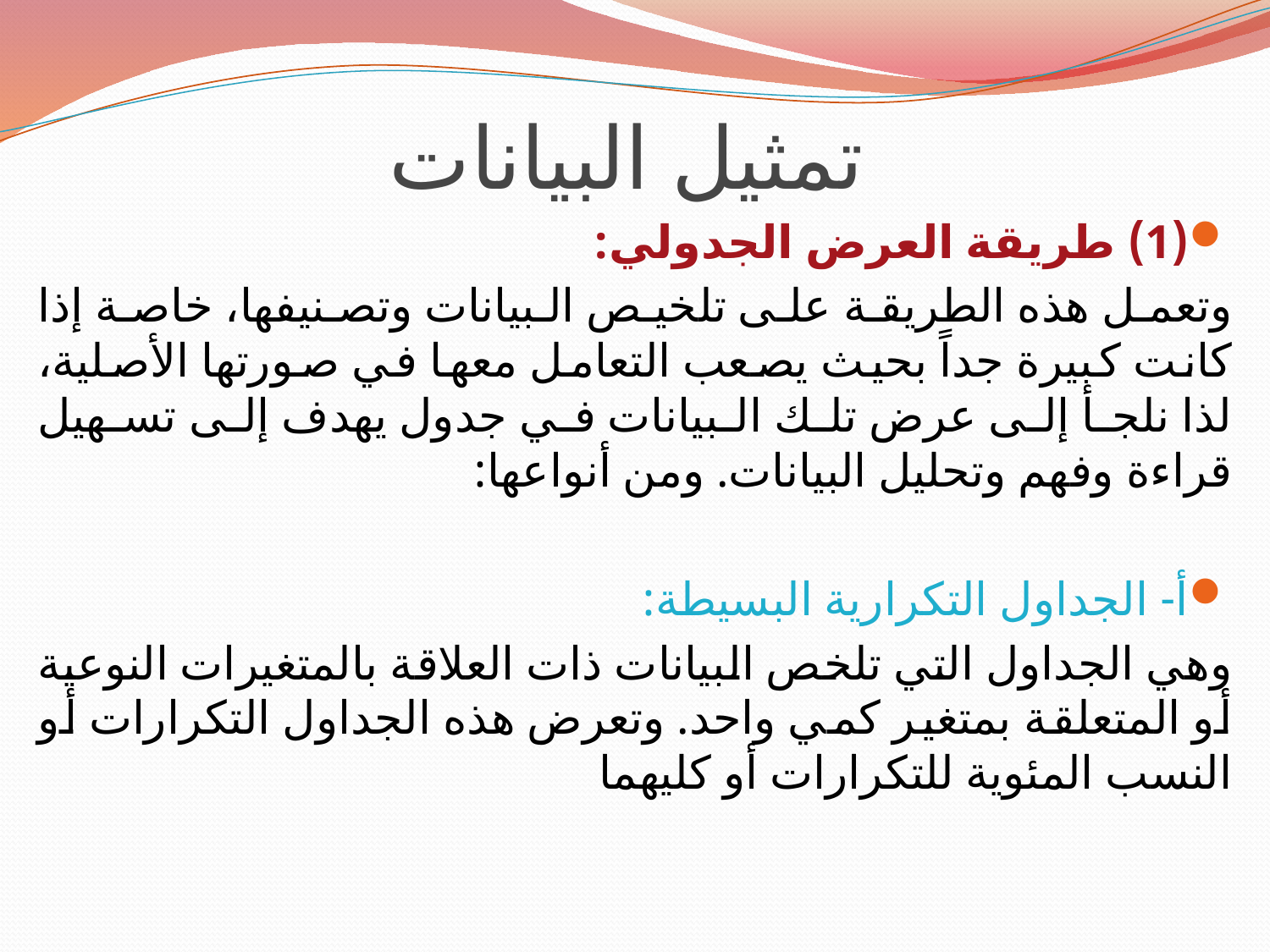

# تمثيل البيانات
(1) طريقة العرض الجدولي:
وتعمل هذه الطريقة على تلخيص البيانات وتصنيفها، خاصة إذا كانت كبيرة جداً بحيث يصعب التعامل معها في صورتها الأصلية، لذا نلجأ إلى عرض تلك البيانات في جدول يهدف إلى تسهيل قراءة وفهم وتحليل البيانات. ومن أنواعها:

أ- الجداول التكرارية البسيطة:
وهي الجداول التي تلخص البيانات ذات العلاقة بالمتغيرات النوعية أو المتعلقة بمتغير كمي واحد. وتعرض هذه الجداول التكرارات أو النسب المئوية للتكرارات أو كليهما